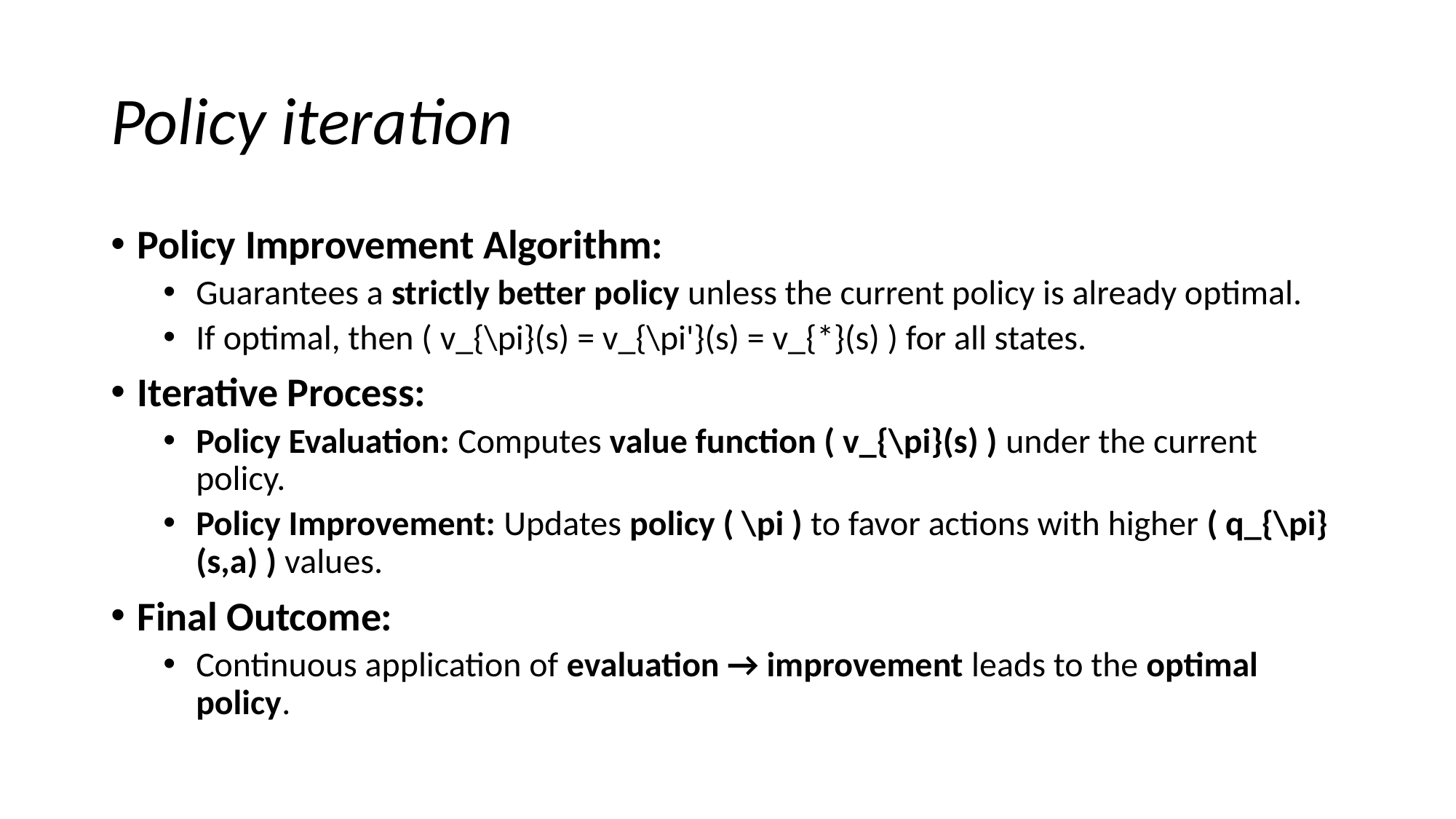

# Policy iteration
Policy Improvement Algorithm:
Guarantees a strictly better policy unless the current policy is already optimal.
If optimal, then ( v_{\pi}(s) = v_{\pi'}(s) = v_{*}(s) ) for all states.
Iterative Process:
Policy Evaluation: Computes value function ( v_{\pi}(s) ) under the current policy.
Policy Improvement: Updates policy ( \pi ) to favor actions with higher ( q_{\pi}(s,a) ) values.
Final Outcome:
Continuous application of evaluation → improvement leads to the optimal policy.